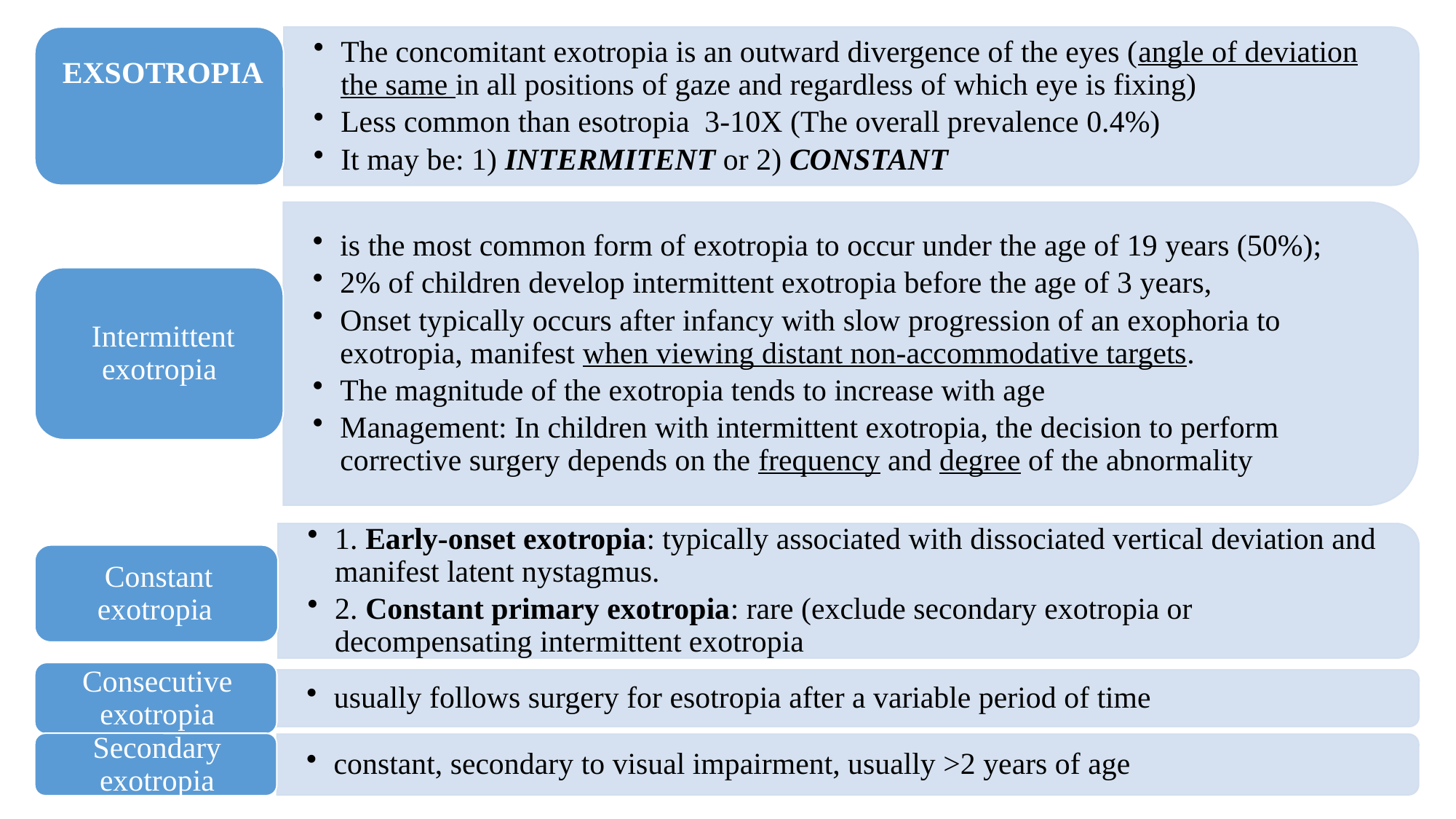

The concomitant exotropia is an outward divergence of the eyes (angle of deviation the same in all positions of gaze and regardless of which eye is fixing)
Less common than esotropia  3-10X (The overall prevalence 0.4%)
It may be: 1) INTERMITENT or 2) CONSTANT
EXSOTROPIA
is the most common form of exotropia to occur under the age of 19 years (50%);
2% of children develop intermittent exotropia before the age of 3 years,
Onset typically occurs after infancy with slow progression of an exophoria to exotropia, manifest when viewing distant non-accommodative targets.
The magnitude of the exotropia tends to increase with age
Management: In children with intermittent exotropia, the decision to perform corrective surgery depends on the frequency and degree of the abnormality
Intermittent exotropia
1. Early-onset exotropia: typically associated with dissociated vertical deviation and manifest latent nystagmus.
2. Constant primary exotropia: rare (exclude secondary exotropia or decompensating intermittent exotropia
Constant exotropia
usually follows surgery for esotropia after a variable period of time
Consecutive exotropia
constant, secondary to visual impairment, usually >2 years of age
Secondary exotropia